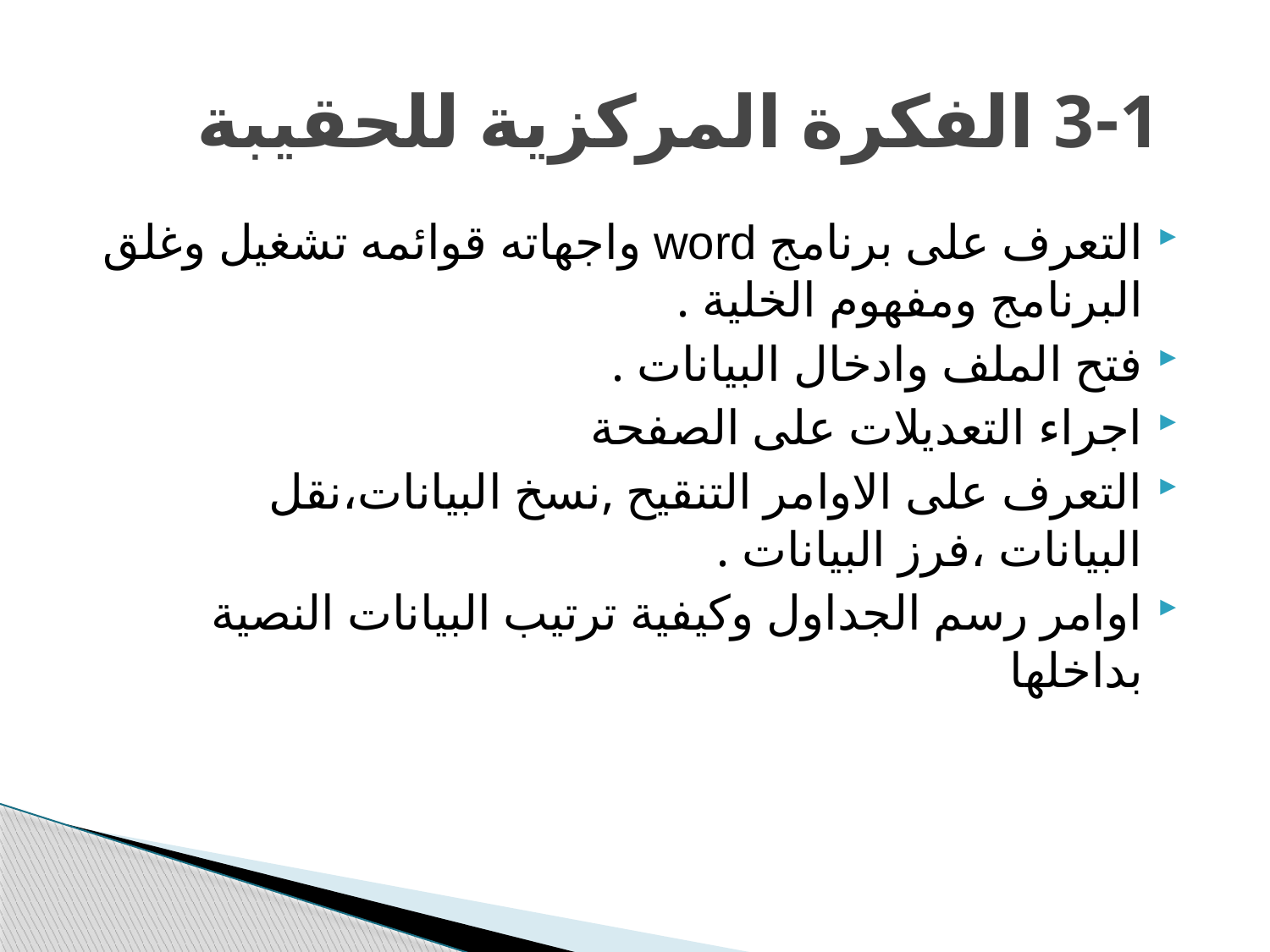

# 3-1 الفكرة المركزية للحقيبة
التعرف على برنامج word واجهاته قوائمه تشغيل وغلق البرنامج ومفهوم الخلية .
فتح الملف وادخال البيانات .
اجراء التعديلات على الصفحة
التعرف على الاوامر التنقيح ,نسخ البيانات،نقل البيانات ،فرز البيانات .
اوامر رسم الجداول وكيفية ترتيب البيانات النصية بداخلها